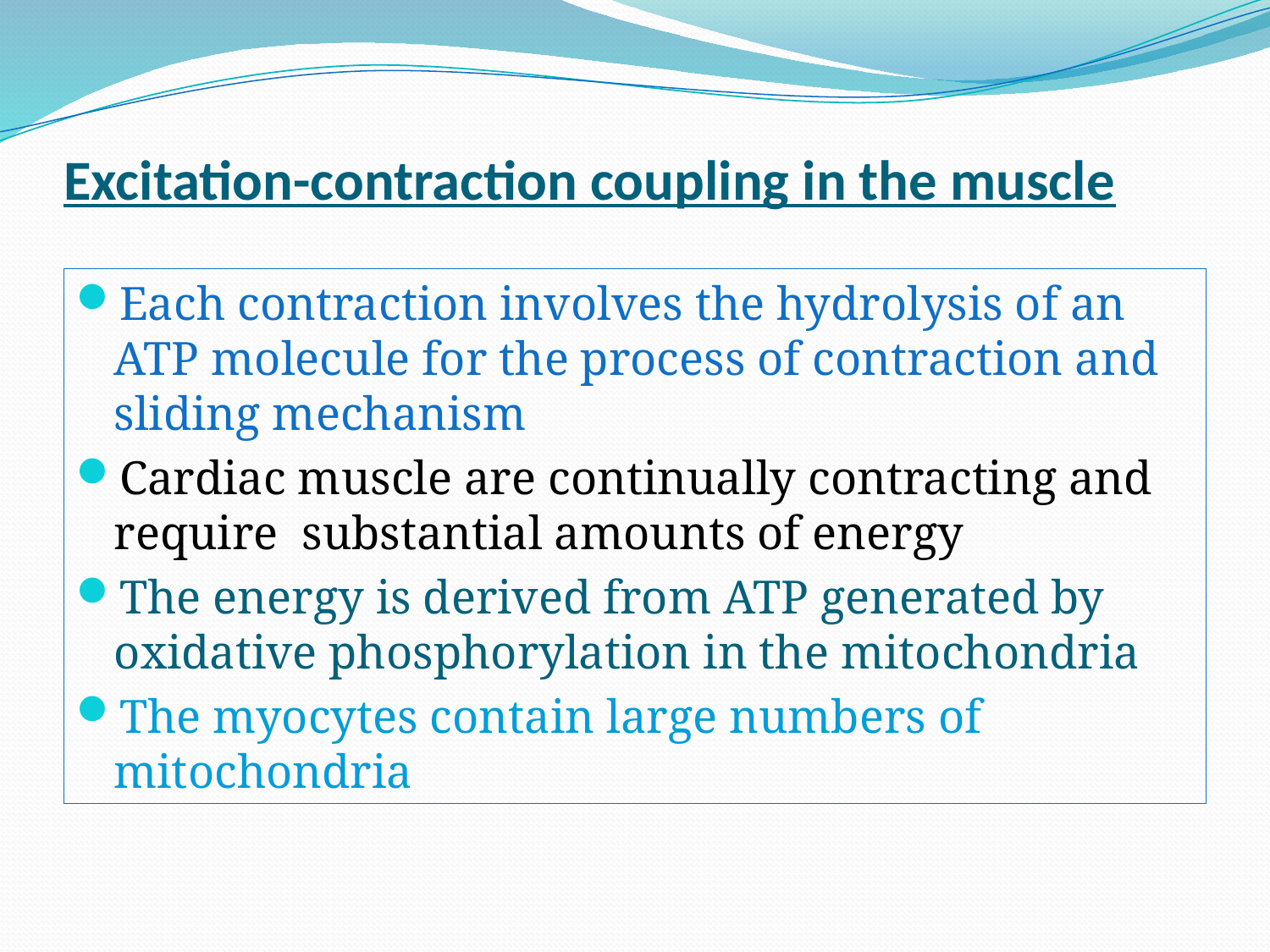

# Excitation-contraction coupling in the muscle
Each contraction involves the hydrolysis of an ATP molecule for the process of contraction and sliding mechanism
Cardiac muscle are continually contracting and require  substantial amounts of energy
The energy is derived from ATP generated by  oxidative phosphorylation in the mitochondria
The myocytes contain large numbers of mitochondria